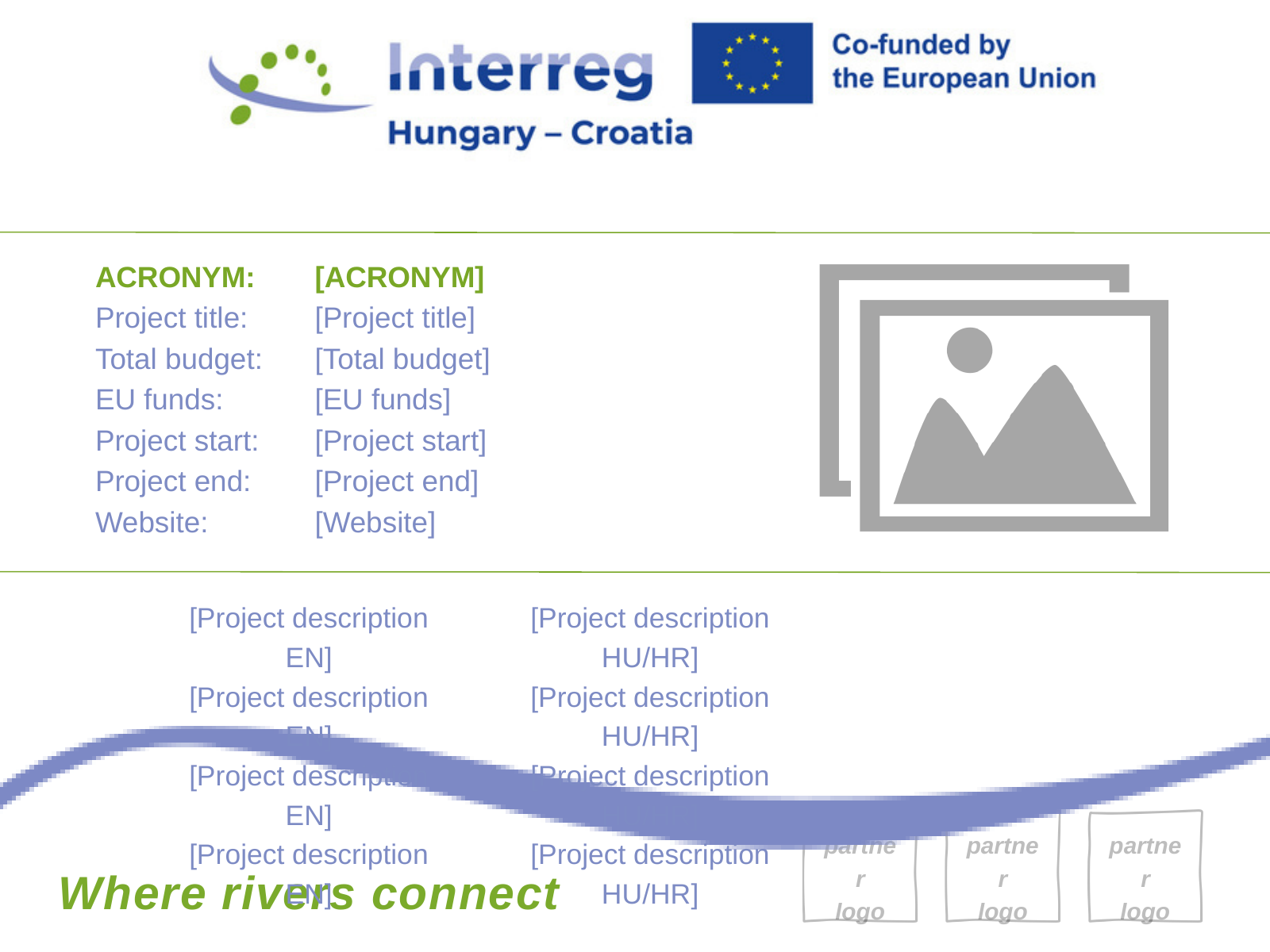

ACRONYM:
Project title:
Total budget:
EU funds:
Project start:
Project end:
Website:
[ACRONYM]
[Project title]
[Total budget]
[EU funds]
[Project start]
[Project end]
[Website]

[Project description EN]
[Project description EN]
[Project description EN]
[Project description EN]
[Project description HU/HR]
[Project description HU/HR]
[Project description HU/HR]
[Project description HU/HR]

partner
logo
partner
logo
partner
logo
Where rivers connect